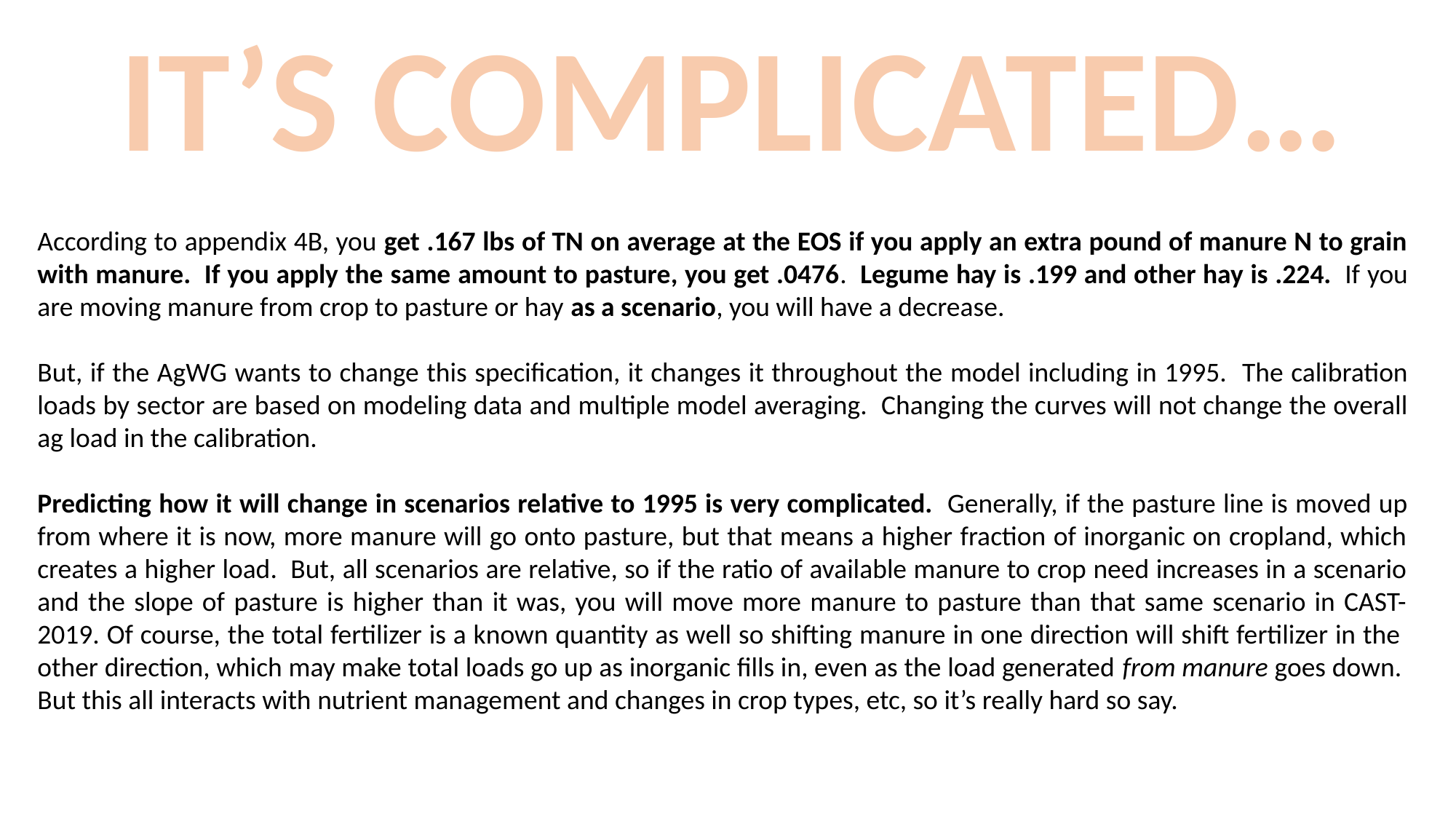

IT’S COMPLICATED…
According to appendix 4B, you get .167 lbs of TN on average at the EOS if you apply an extra pound of manure N to grain with manure.  If you apply the same amount to pasture, you get .0476.  Legume hay is .199 and other hay is .224.  If you are moving manure from crop to pasture or hay as a scenario, you will have a decrease.

But, if the AgWG wants to change this specification, it changes it throughout the model including in 1995.  The calibration loads by sector are based on modeling data and multiple model averaging.  Changing the curves will not change the overall ag load in the calibration.

Predicting how it will change in scenarios relative to 1995 is very complicated.  Generally, if the pasture line is moved up from where it is now, more manure will go onto pasture, but that means a higher fraction of inorganic on cropland, which creates a higher load.  But, all scenarios are relative, so if the ratio of available manure to crop need increases in a scenario and the slope of pasture is higher than it was, you will move more manure to pasture than that same scenario in CAST-2019. Of course, the total fertilizer is a known quantity as well so shifting manure in one direction will shift fertilizer in the  other direction, which may make total loads go up as inorganic fills in, even as the load generated from manure goes down.  But this all interacts with nutrient management and changes in crop types, etc, so it’s really hard so say.